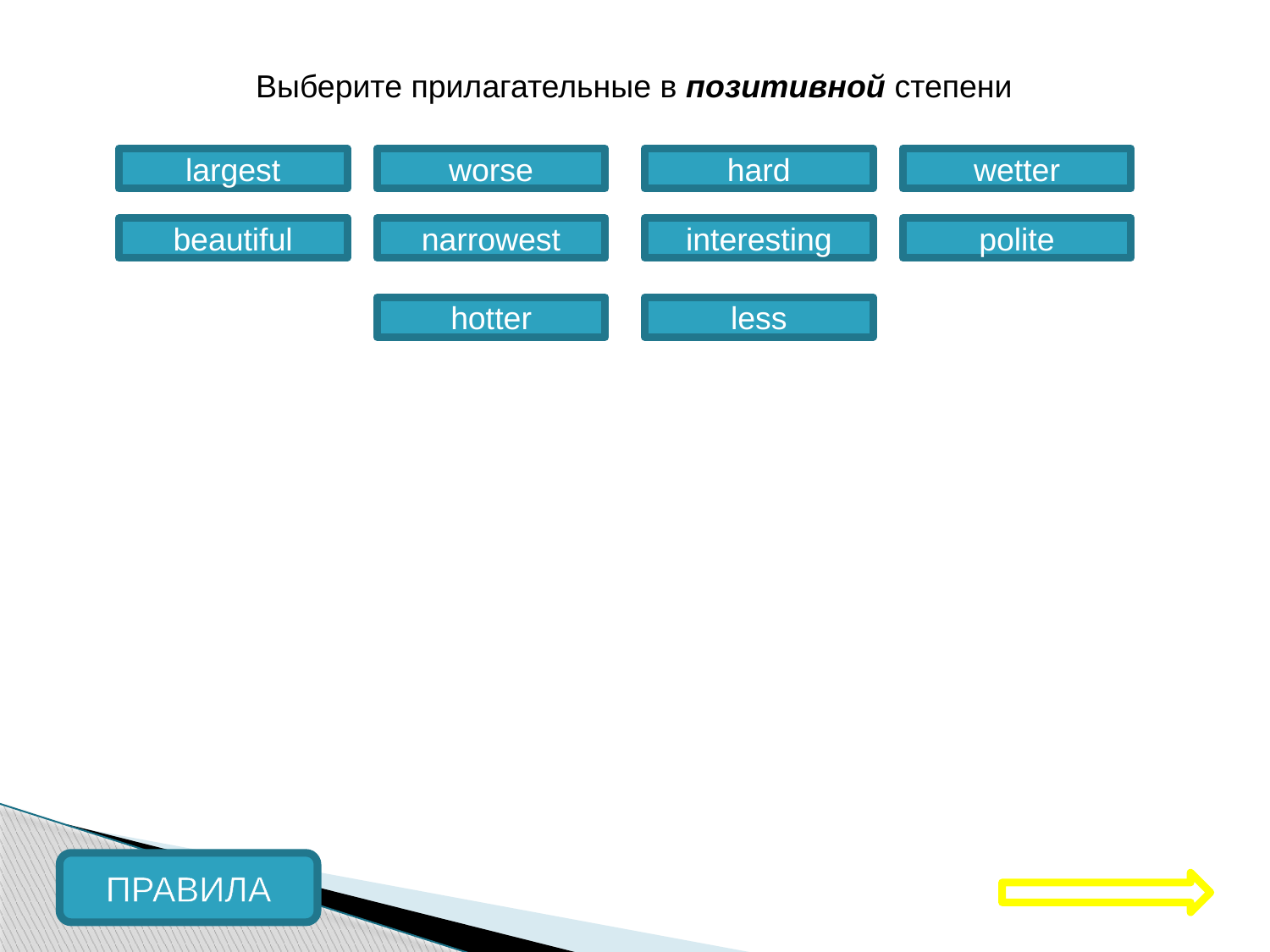

Выберите прилагательные в позитивной степени
largest
worse
hard
wetter
beautiful
narrowest
interesting
polite
hotter
less
ПРАВИЛА